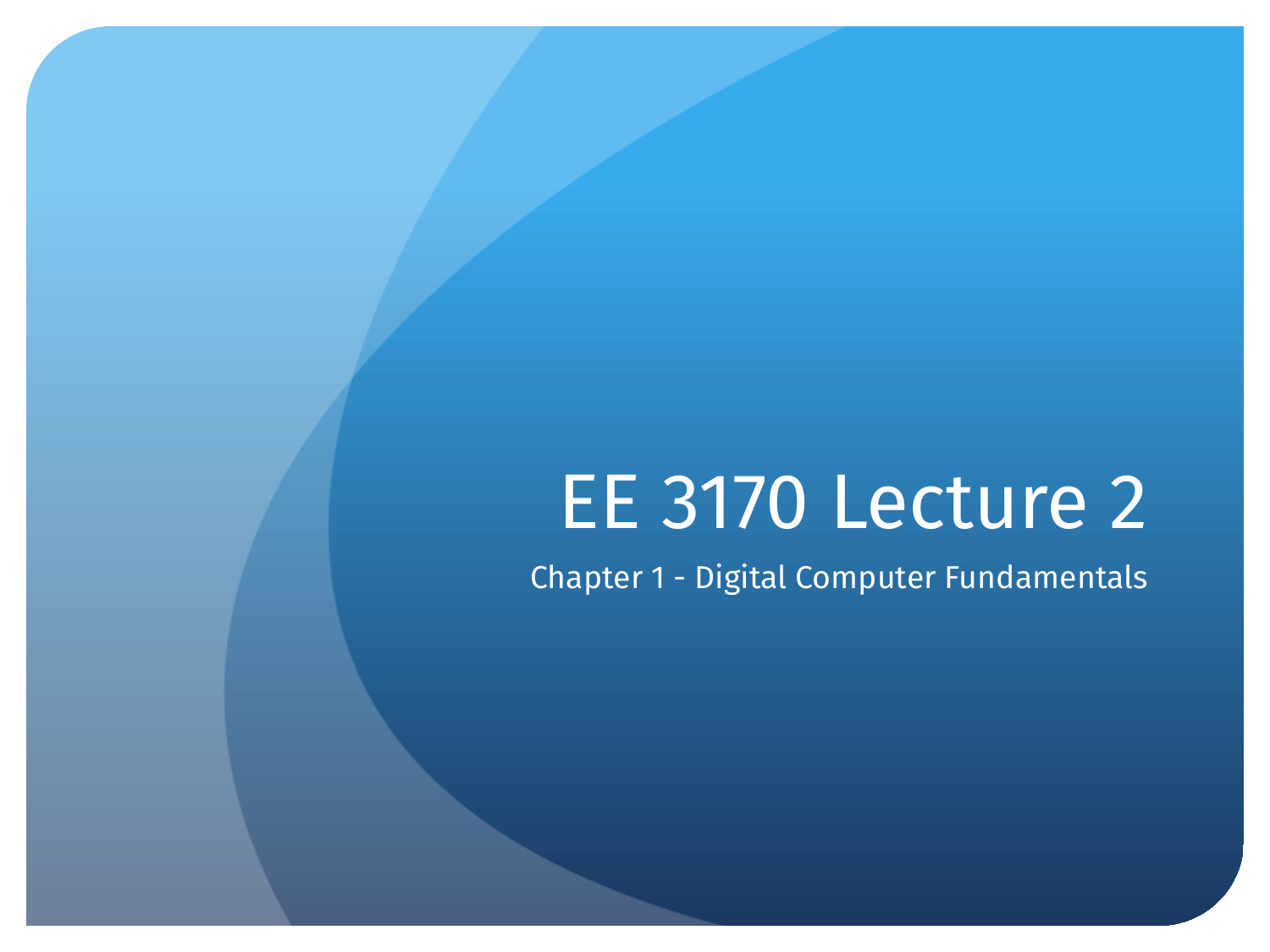

# EE 3170 Lecture 2
Chapter 1 - Digital Computer Fundamentals